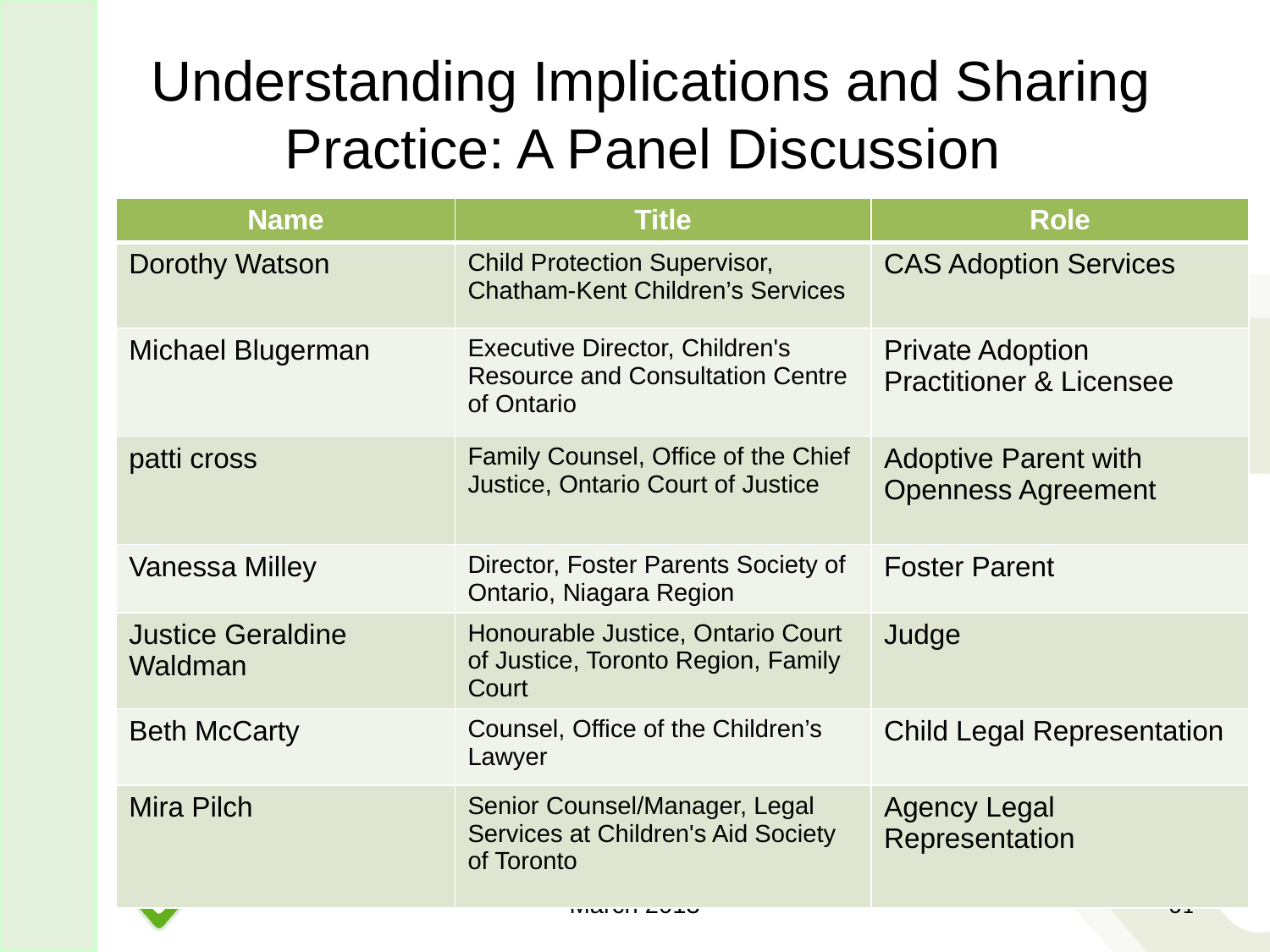

# Understanding Implications and Sharing Practice: A Panel Discussion
| Name | Title | Role |
| --- | --- | --- |
| Dorothy Watson | Child Protection Supervisor, Chatham-Kent Children’s Services | CAS Adoption Services |
| Michael Blugerman | Executive Director, Children's Resource and Consultation Centre of Ontario | Private Adoption Practitioner & Licensee |
| patti cross | Family Counsel, Office of the Chief Justice, Ontario Court of Justice | Adoptive Parent with Openness Agreement |
| Vanessa Milley | Director, Foster Parents Society of Ontario, Niagara Region | Foster Parent |
| Justice Geraldine Waldman | Honourable Justice, Ontario Court of Justice, Toronto Region, Family Court | Judge |
| Beth McCarty | Counsel, Office of the Children’s Lawyer | Child Legal Representation |
| Mira Pilch | Senior Counsel/Manager, Legal Services at Children's Aid Society of Toronto | Agency Legal Representation |

March 2013
31